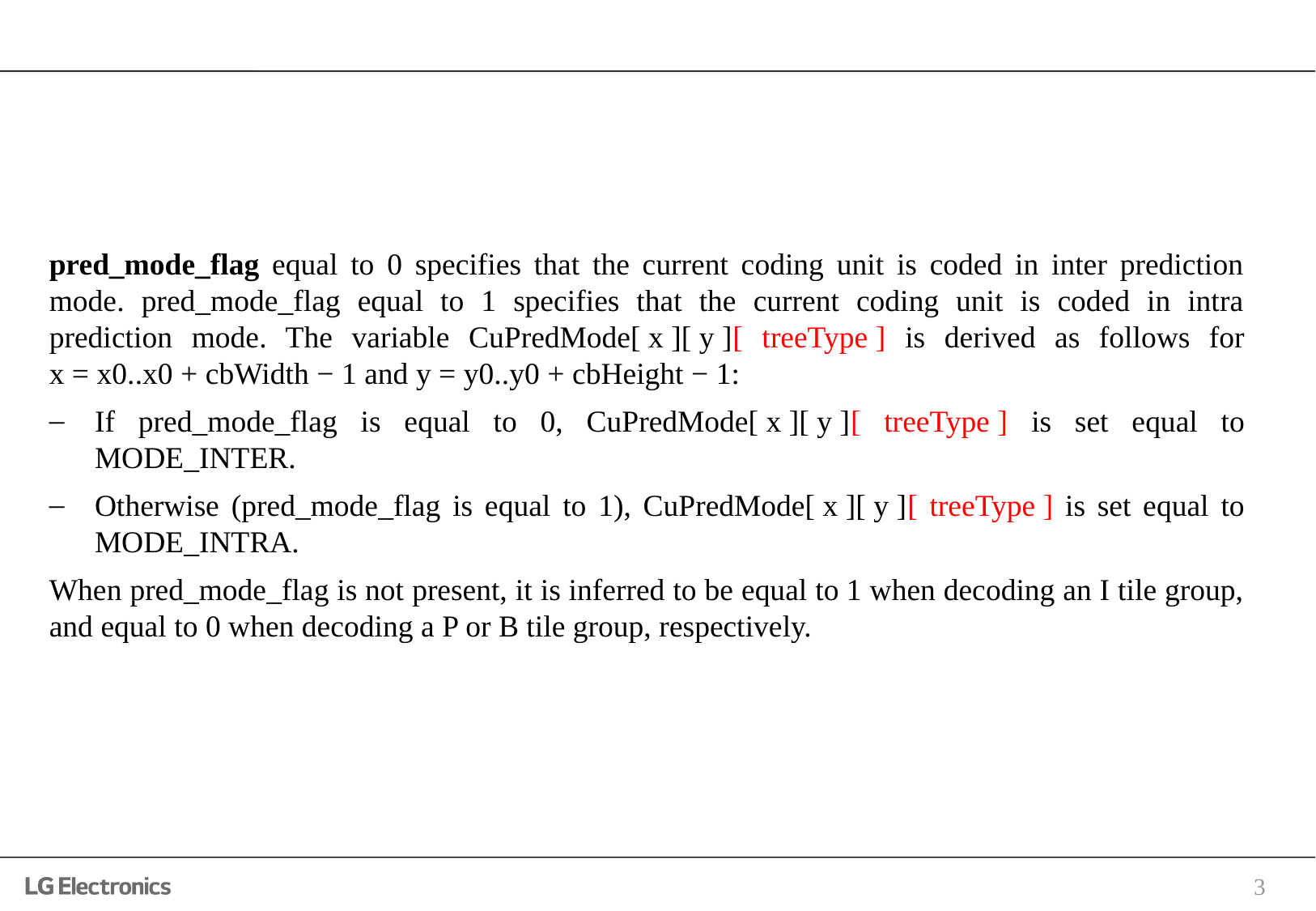

#
pred_mode_flag equal to 0 specifies that the current coding unit is coded in inter prediction mode. pred_mode_flag equal to 1 specifies that the current coding unit is coded in intra prediction mode. The variable CuPredMode[ x ][ y ][ treeType ] is derived as follows for x = x0..x0 + cbWidth − 1 and y = y0..y0 + cbHeight − 1:
If pred_mode_flag is equal to 0, CuPredMode[ x ][ y ][ treeType ] is set equal to MODE_INTER.
Otherwise (pred_mode_flag is equal to 1), CuPredMode[ x ][ y ][ treeType ] is set equal to MODE_INTRA.
When pred_mode_flag is not present, it is inferred to be equal to 1 when decoding an I tile group, and equal to 0 when decoding a P or B tile group, respectively.
3